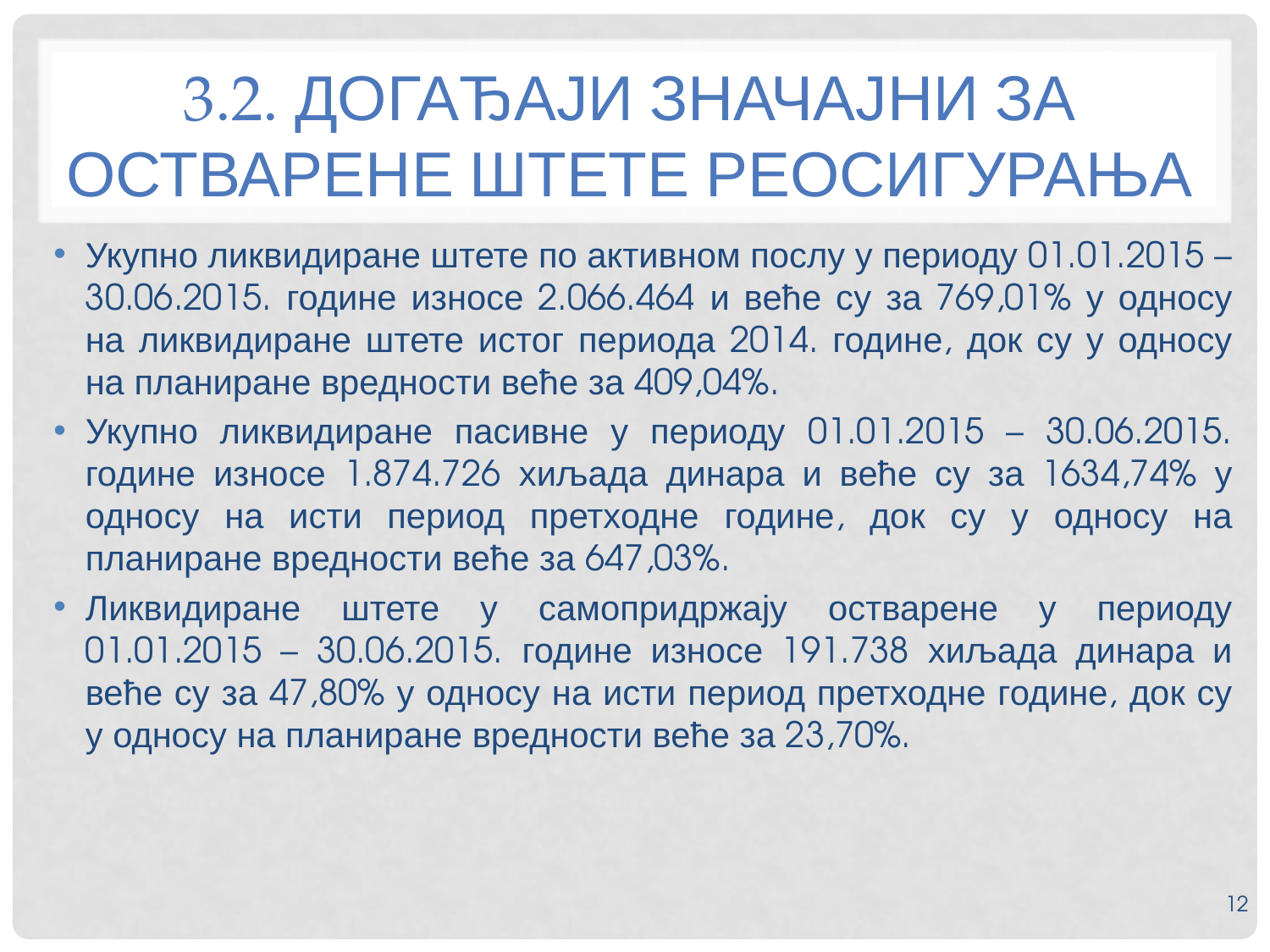

# 3.2. ДОГАЂАЈИ ЗНАЧАЈНИ ЗА ОСТВАРЕНЕ ШТЕТЕ РЕОСИГУРАЊА
Укупно ликвидиране штете по активном послу у периоду 01.01.2015 – 30.06.2015. године износе 2.066.464 и веће су за 769,01% у односу на ликвидиране штете истог периода 2014. године, док су у односу на планиране вредности веће за 409,04%.
Укупно ликвидиране пасивне у периоду 01.01.2015 – 30.06.2015. године износе 1.874.726 хиљада динара и веће су за 1634,74% у односу на исти период претходне године, док су у односу на планиране вредности веће за 647,03%.
Ликвидиране штете у самопридржају остварене у периоду 01.01.2015 – 30.06.2015. године износе 191.738 хиљада динара и веће су за 47,80% у односу на исти период претходне године, док су у односу на планиране вредности веће за 23,70%.
12